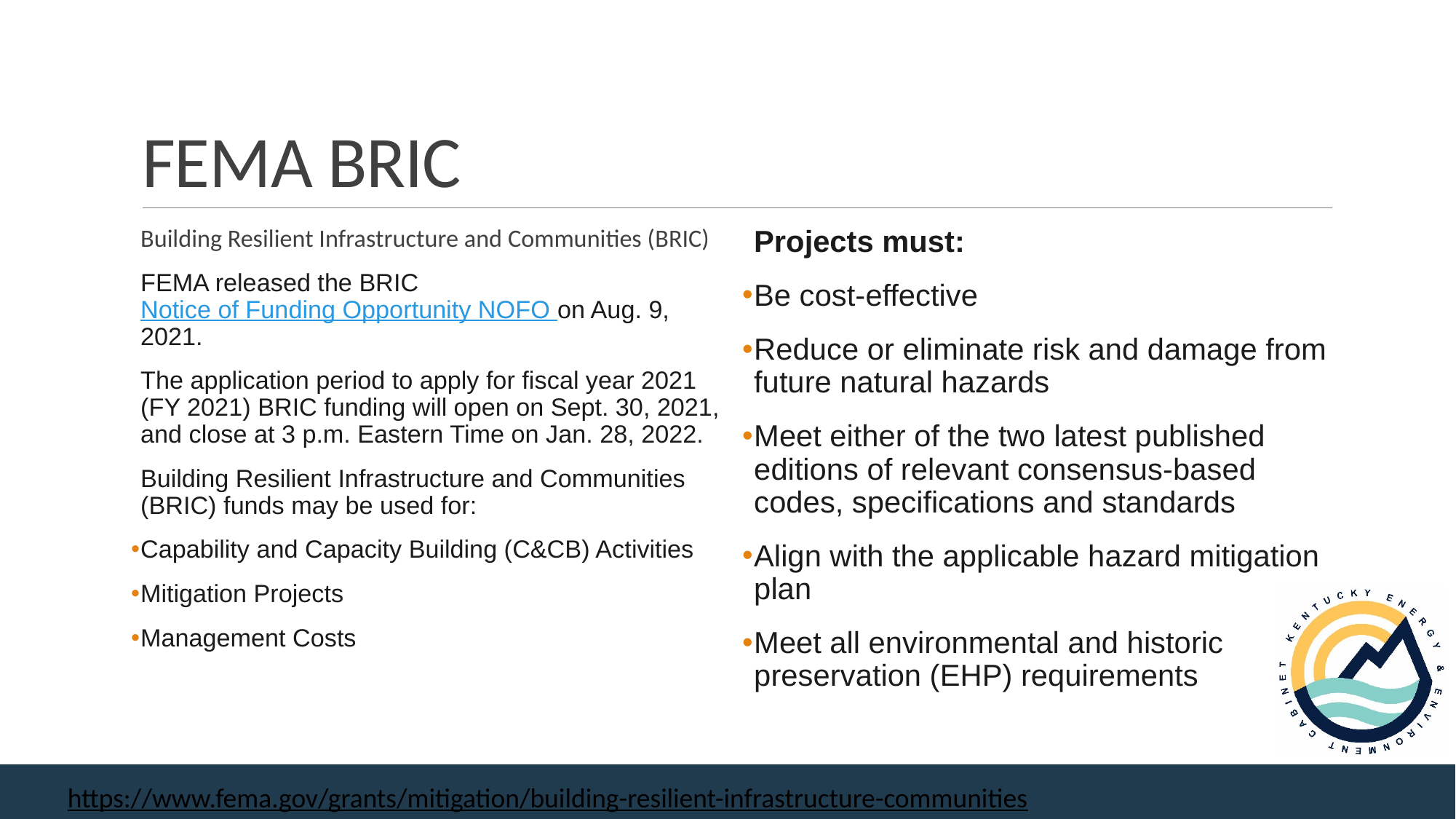

# FEMA BRIC
Building Resilient Infrastructure and Communities (BRIC)
FEMA released the BRIC Notice of Funding Opportunity NOFO on Aug. 9, 2021.
The application period to apply for fiscal year 2021 (FY 2021) BRIC funding will open on Sept. 30, 2021, and close at 3 p.m. Eastern Time on Jan. 28, 2022.
Building Resilient Infrastructure and Communities (BRIC) funds may be used for:
Capability and Capacity Building (C&CB) Activities
Mitigation Projects
Management Costs

Projects must:
Be cost-effective
Reduce or eliminate risk and damage from future natural hazards
Meet either of the two latest published editions of relevant consensus-based codes, specifications and standards
Align with the applicable hazard mitigation plan
Meet all environmental and historic preservation (EHP) requirements

https://www.fema.gov/grants/mitigation/building-resilient-infrastructure-communities